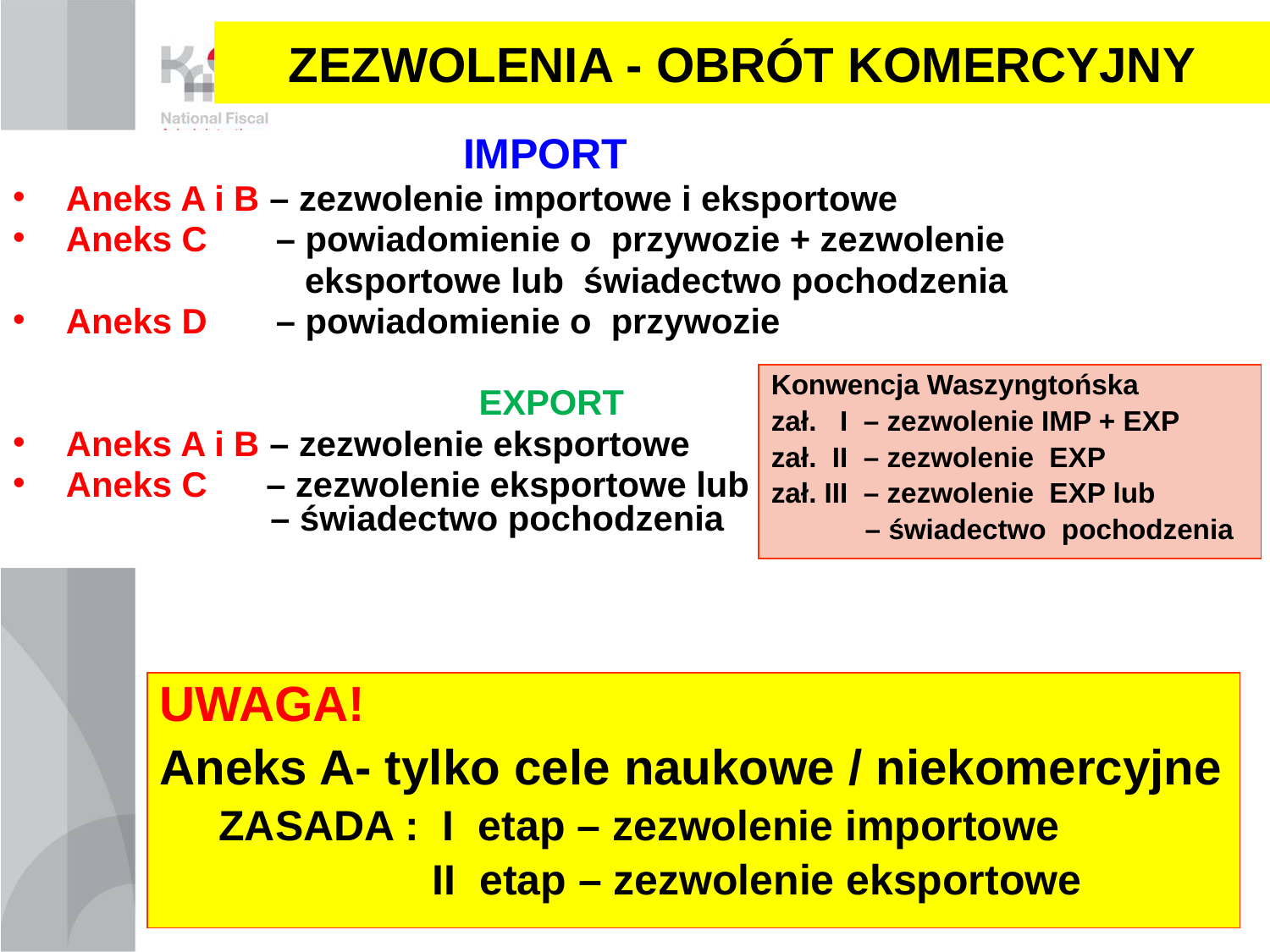

# ZEZWOLENIA - OBRÓT KOMERCYJNY
IMPORT
Aneks A i B – zezwolenie importowe i eksportowe
Aneks C       – powiadomienie o  przywozie + zezwolenie
                              eksportowe lub  świadectwo pochodzenia
Aneks D       – powiadomienie o  przywozie

EXPORT
Aneks A i B – zezwolenie eksportowe
Aneks C      – zezwolenie eksportowe lub
                     – świadectwo pochodzenia

Konwencja Waszyngtońska
zał.   I  – zezwolenie IMP + EXP
zał.  II  – zezwolenie  EXP
zał. III  – zezwolenie  EXP lub
            – świadectwo  pochodzenia
UWAGA!
Aneks A- tylko cele naukowe / niekomercyjne
     ZASADA :  I  etap – zezwolenie importowe
                       II  etap – zezwolenie eksportowe

41